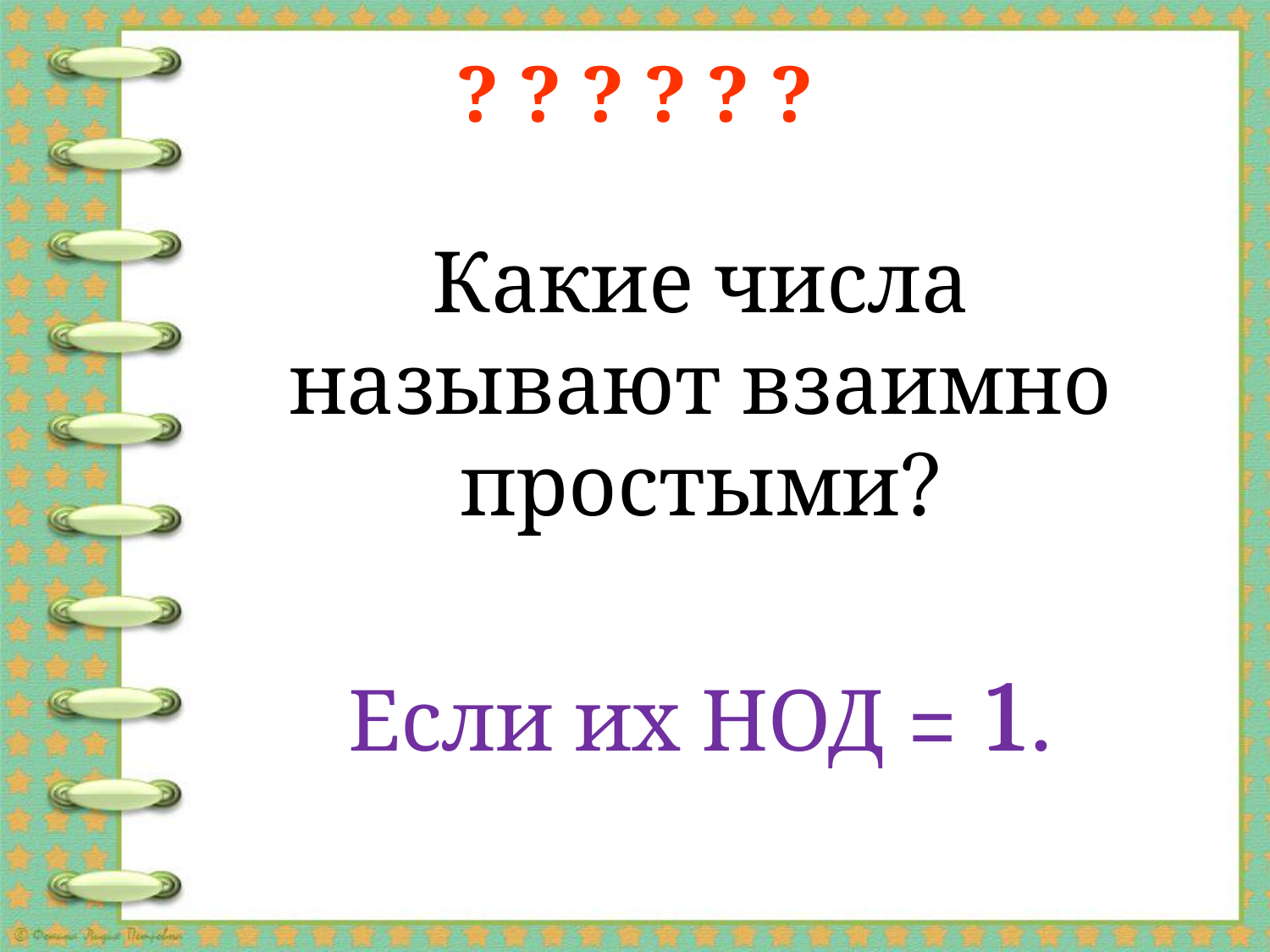

# ? ? ? ? ? ?
Какие числа называют взаимно простыми?

Если их НОД = 1.